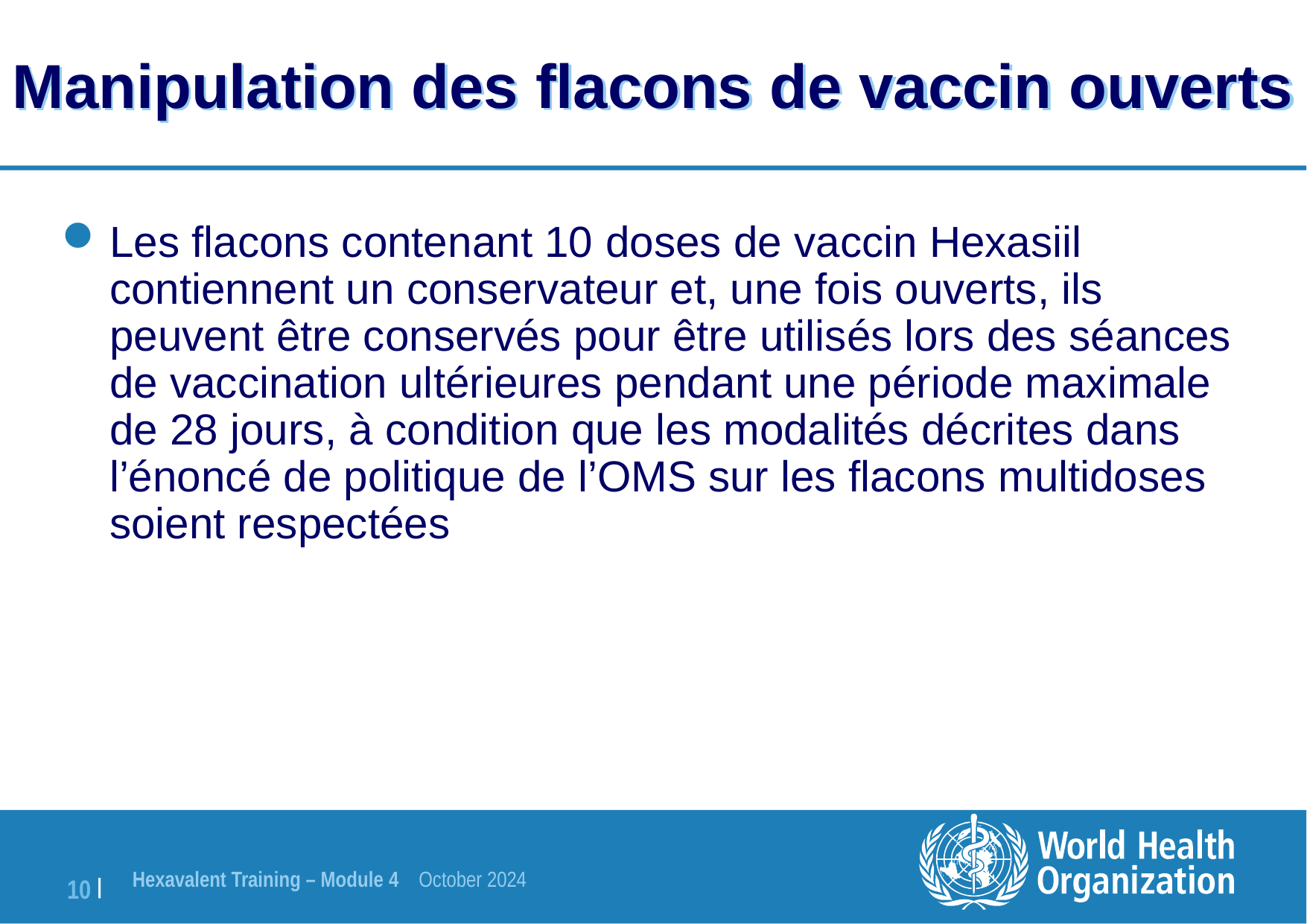

# Manipulation des flacons de vaccin ouverts
Les flacons contenant 10 doses de vaccin Hexasiil contiennent un conservateur et, une fois ouverts, ils peuvent être conservés pour être utilisés lors des séances de vaccination ultérieures pendant une période maximale de 28 jours, à condition que les modalités décrites dans l’énoncé de politique de l’OMS sur les flacons multidoses soient respectées